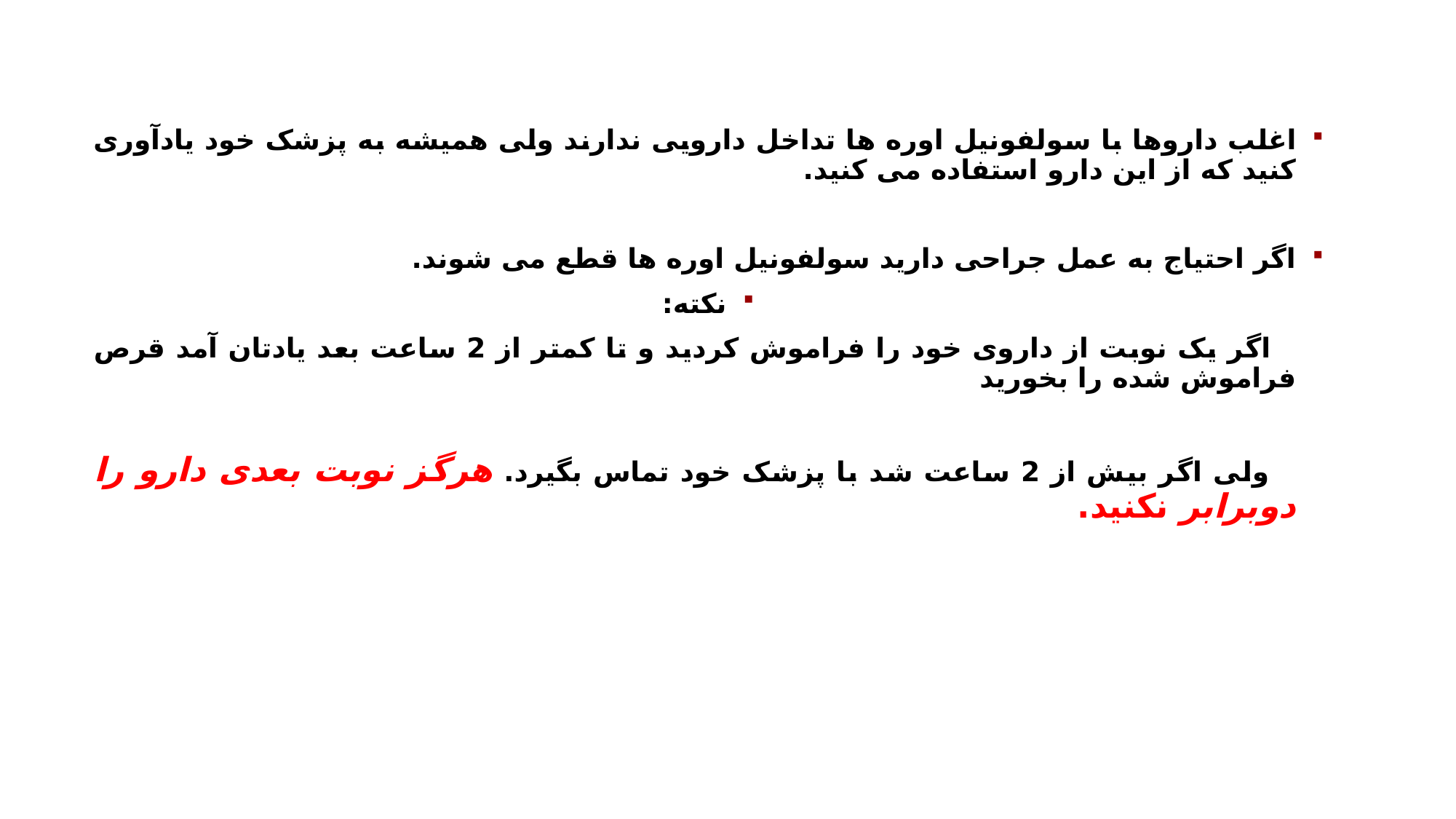

اغلب داروها با سولفونیل اوره ها تداخل دارویی ندارند ولی همیشه به پزشک خود یادآوری کنید که از این دارو استفاده می کنید.

اگر احتیاج به عمل جراحی دارید سولفونیل اوره ها قطع می شوند.
نکته:
     اگر یک نوبت از داروی خود را فراموش کردید و تا کمتر از 2 ساعت بعد یادتان آمد قرص فراموش شده را بخورید

     ولی اگر بیش از 2 ساعت شد با پزشک خود تماس بگیرد. هرگز نوبت بعدی دارو را دوبرابر نکنید.